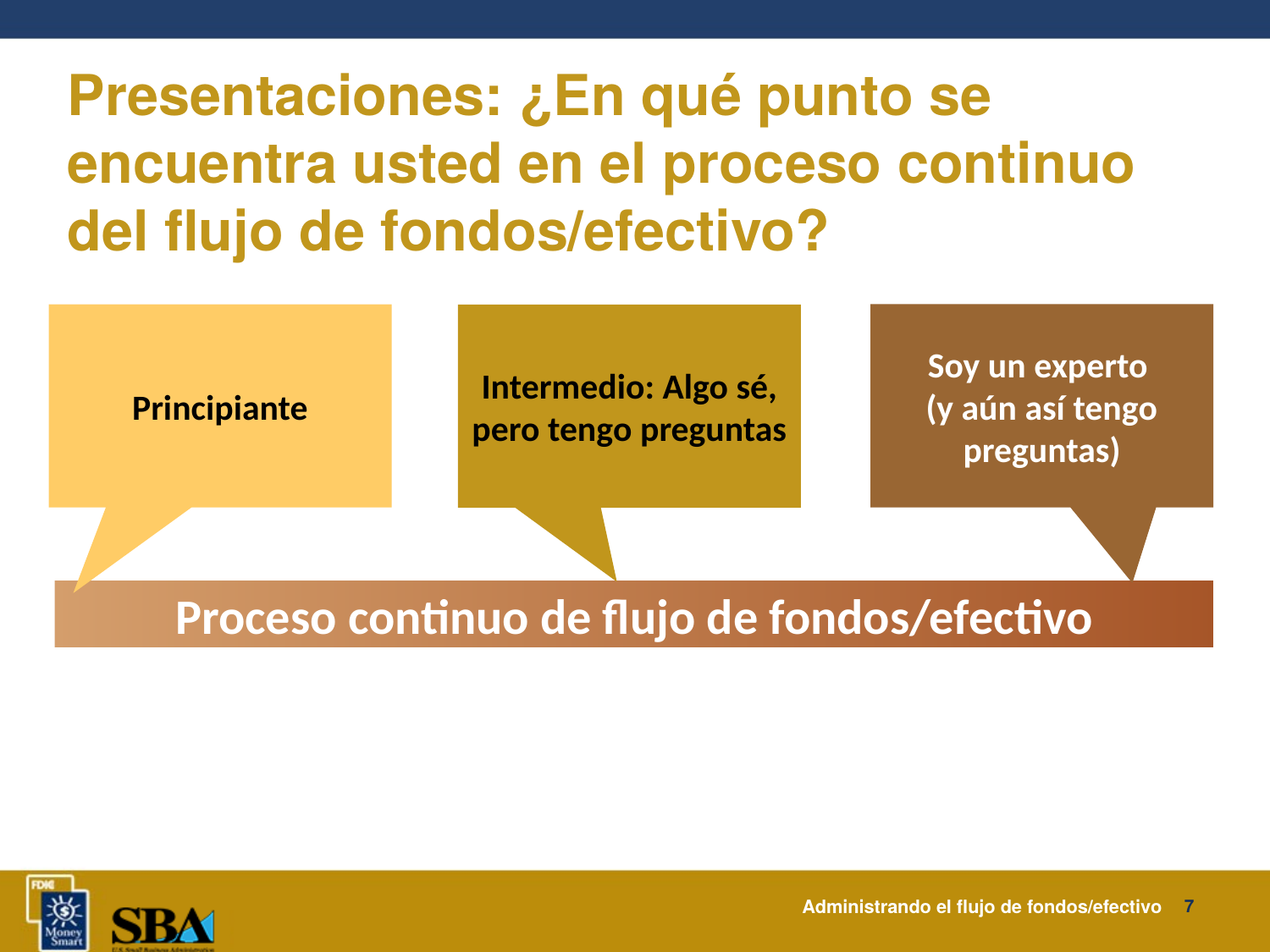

# Presentaciones: ¿En qué punto se encuentra usted en el proceso continuo del flujo de fondos/efectivo?
Soy un experto
(y aún así tengo preguntas)
Principiante
Intermedio: Algo sé, pero tengo preguntas
Proceso continuo de flujo de fondos/efectivo